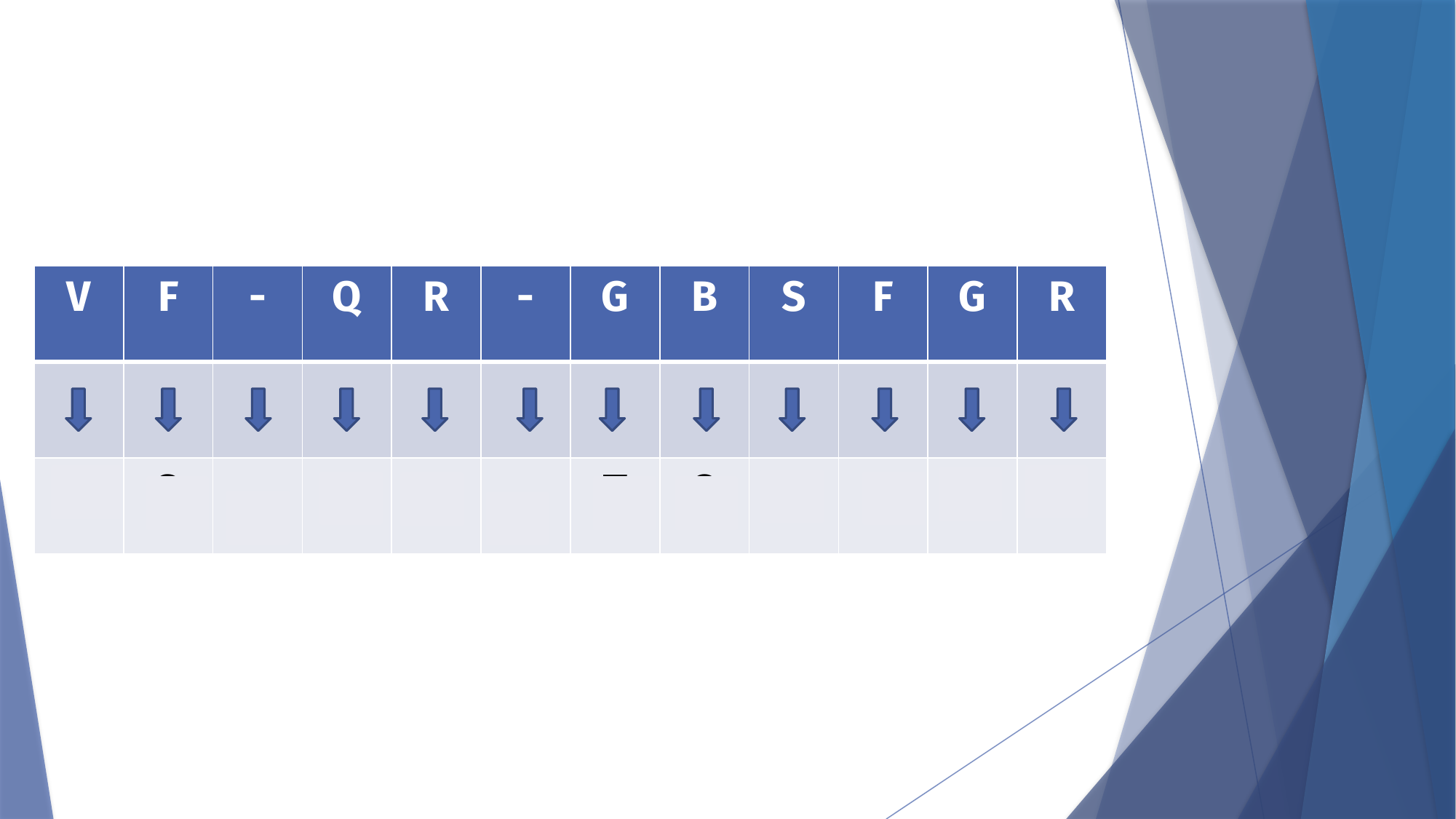

| V | F | - | Q | R | - | G | B | S | F | G | R |
| --- | --- | --- | --- | --- | --- | --- | --- | --- | --- | --- | --- |
|  |  |  |  |  |  |  |  |  |  |  |  |
| I | S |  | D | E |  | T | O | F | S | T | E |